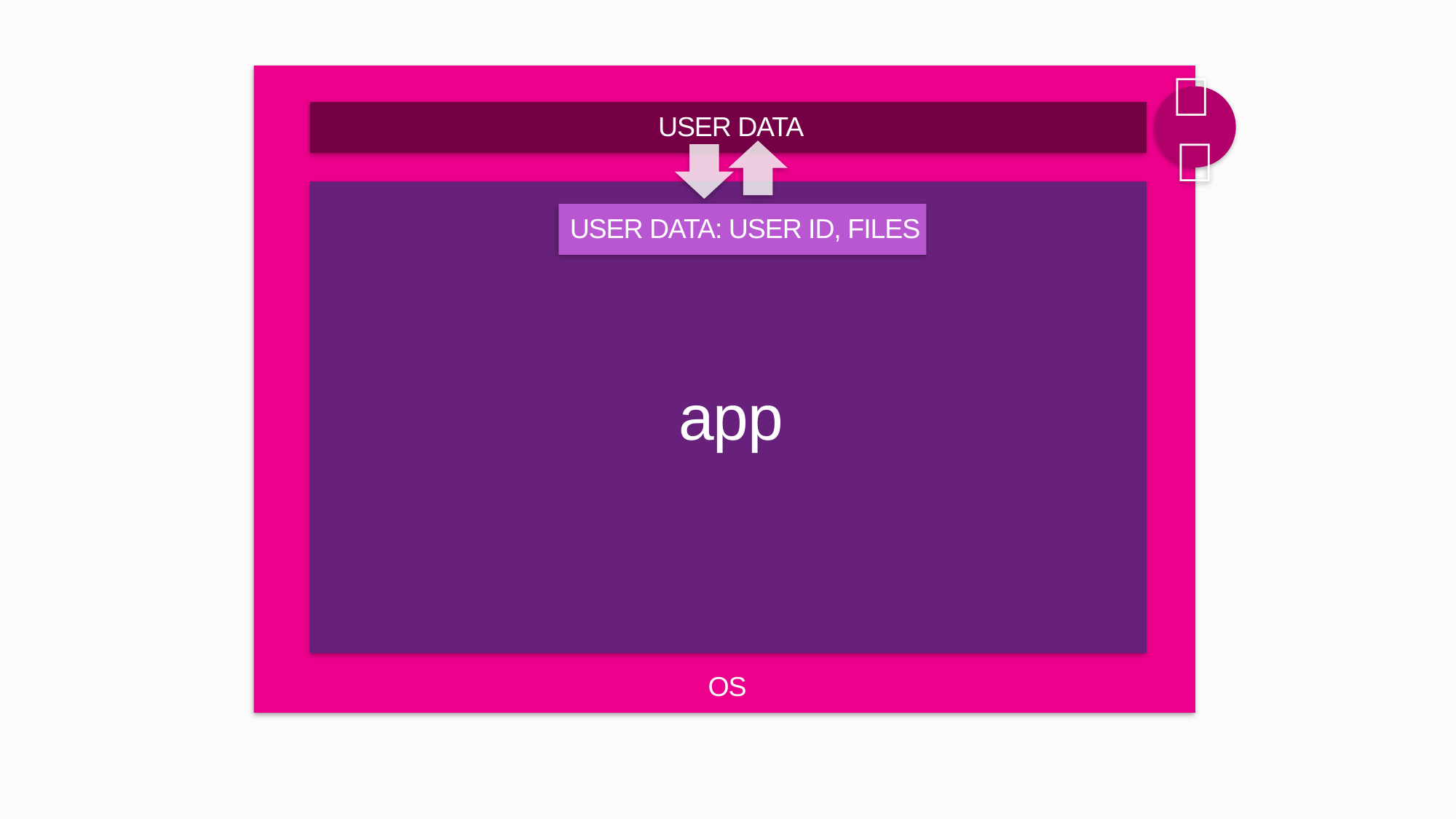

OS
👶
USER DATA

app
USER DATA: USER ID, FILES